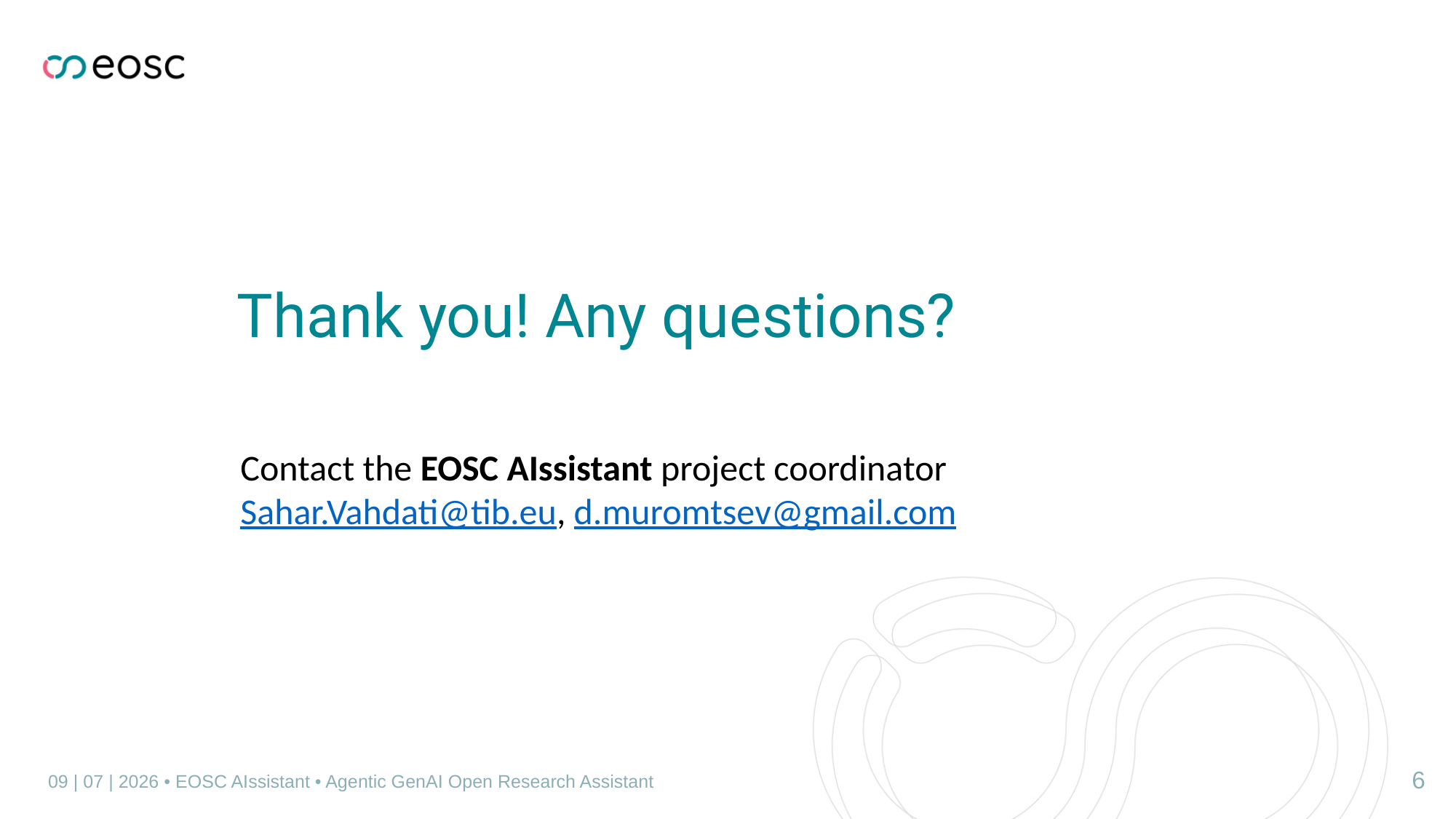

# Thank you! Any questions?
Contact the EOSC AIssistant project coordinator
Sahar.Vahdati@tib.eu, d.muromtsev@gmail.com
09 | 07 | 2026 • EOSC AIssistant • Agentic GenAI Open Research Assistant
6